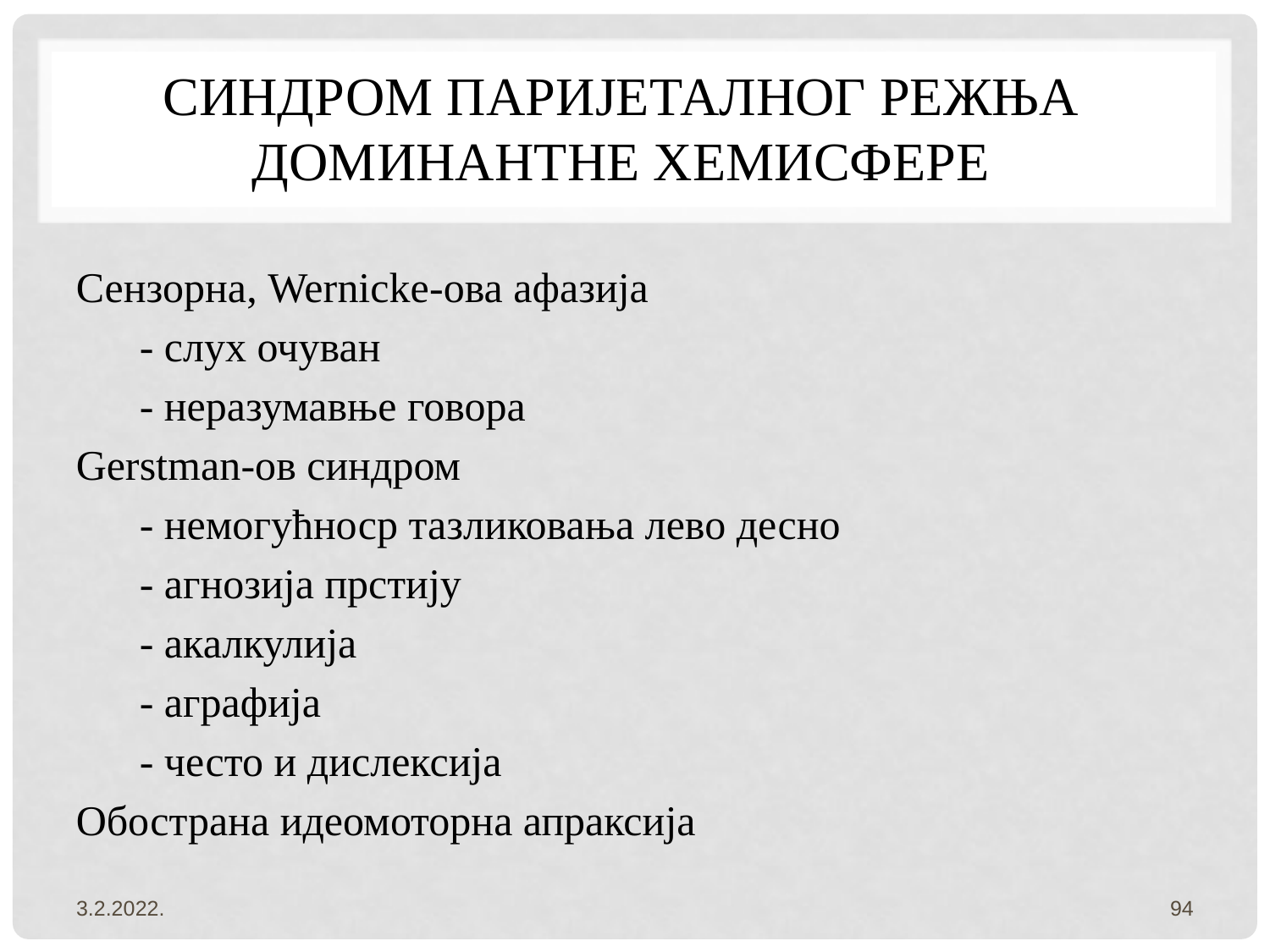

СИНДРОМ ПАРИЈЕТАЛНОГ РЕЖЊА ДОМИНАНТНЕ ХЕМИСФЕРЕ
Сензорна, Wernicke-ова афазија
      - слух очуван
      - неразумавње говора
Gerstman-ов синдром
      - немогућноср тазликовања лево десно
      - агнозија прстију
      - акалкулија
      - аграфија
      - често и дислексија
Обострана идеомоторна апраксија
3.2.2022.
94